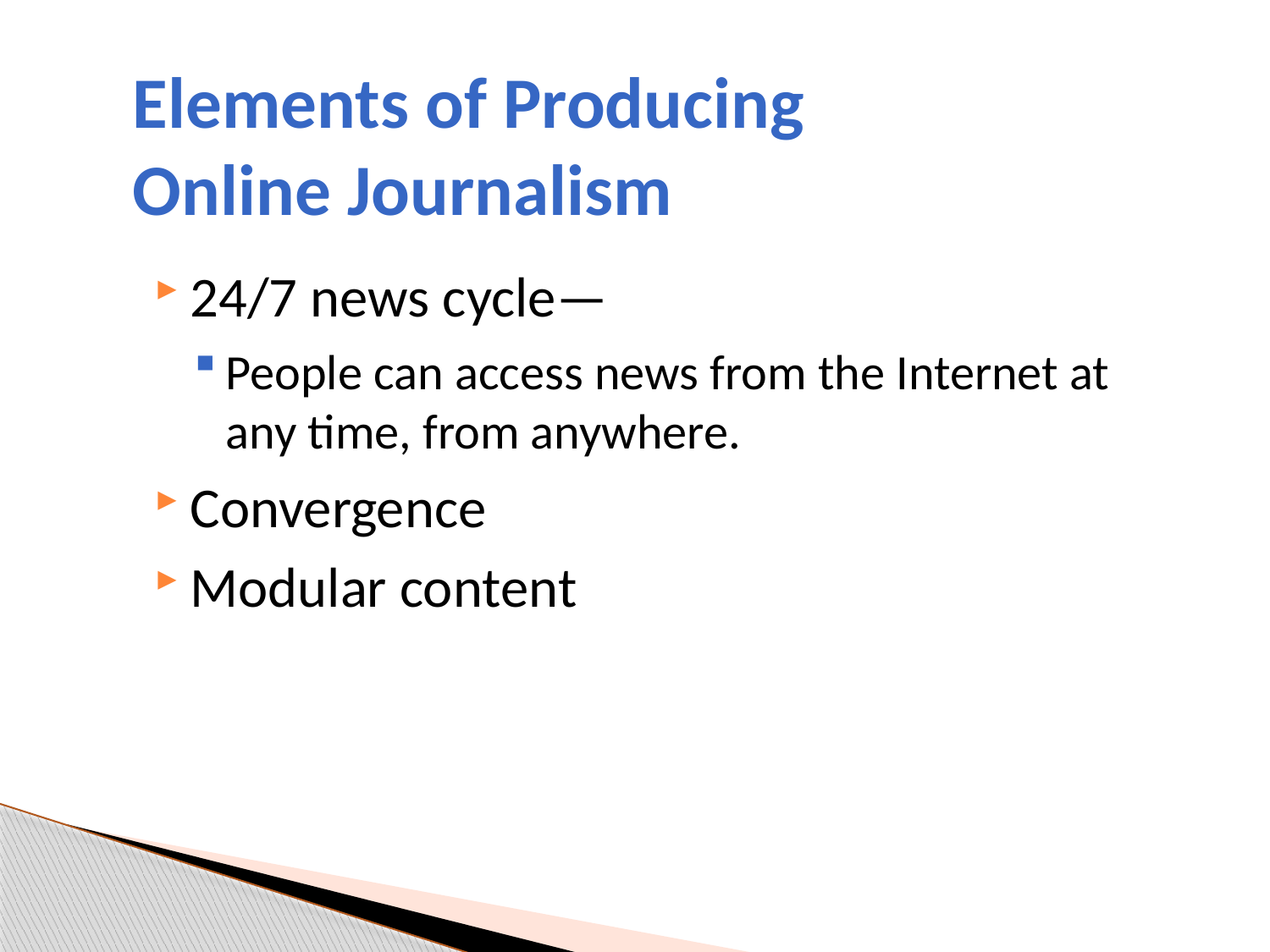

# Elements of Producing Online Journalism
24/7 news cycle—
People can access news from the Internet at any time, from anywhere.
Convergence
Modular content